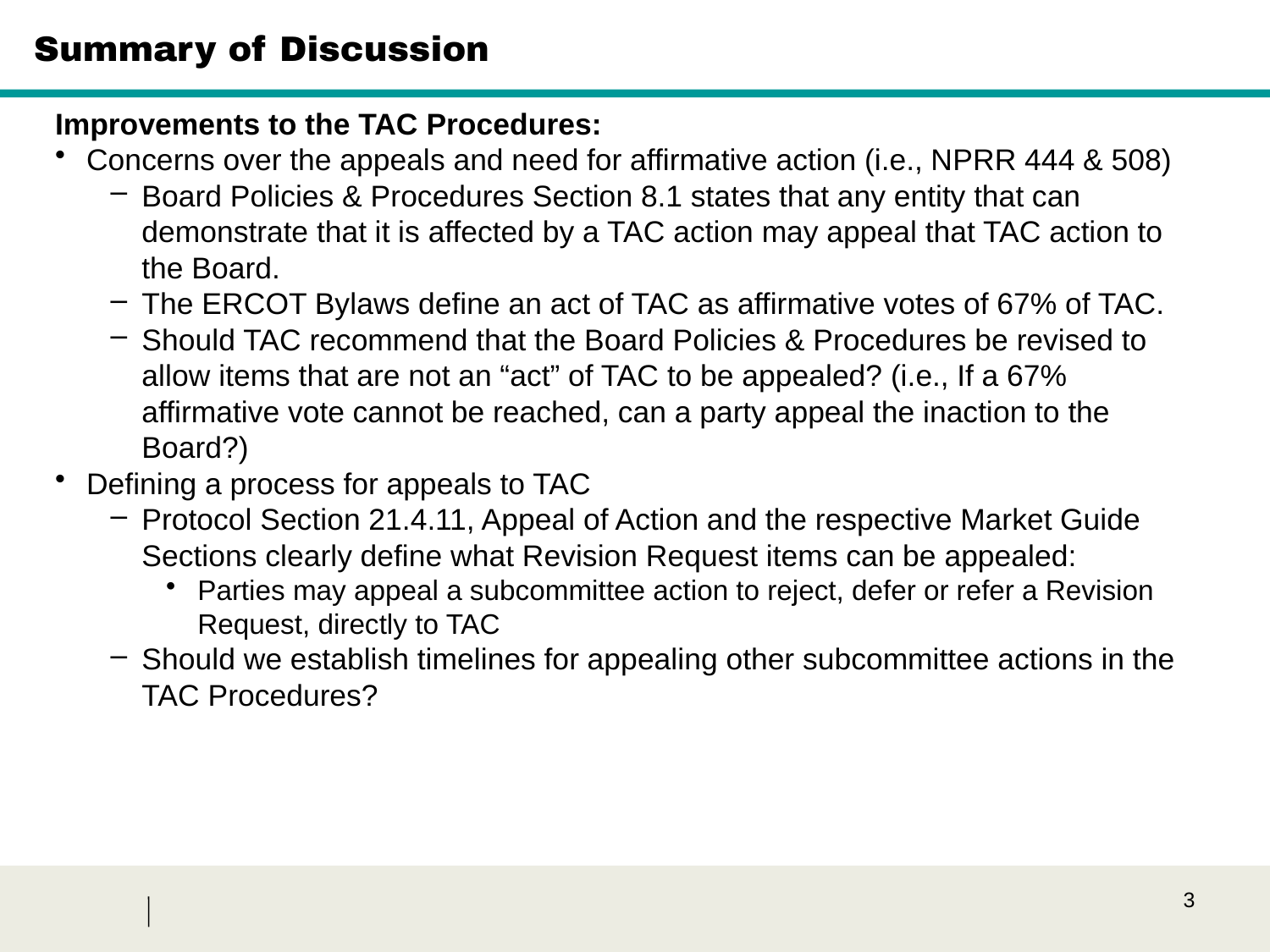

# Summary of Discussion
Improvements to the TAC Procedures:
Concerns over the appeals and need for affirmative action (i.e., NPRR 444 & 508)
Board Policies & Procedures Section 8.1 states that any entity that can demonstrate that it is affected by a TAC action may appeal that TAC action to the Board.
The ERCOT Bylaws define an act of TAC as affirmative votes of 67% of TAC.
Should TAC recommend that the Board Policies & Procedures be revised to allow items that are not an “act” of TAC to be appealed? (i.e., If a 67% affirmative vote cannot be reached, can a party appeal the inaction to the Board?)
Defining a process for appeals to TAC
Protocol Section 21.4.11, Appeal of Action and the respective Market Guide Sections clearly define what Revision Request items can be appealed:
Parties may appeal a subcommittee action to reject, defer or refer a Revision Request, directly to TAC
Should we establish timelines for appealing other subcommittee actions in the TAC Procedures?